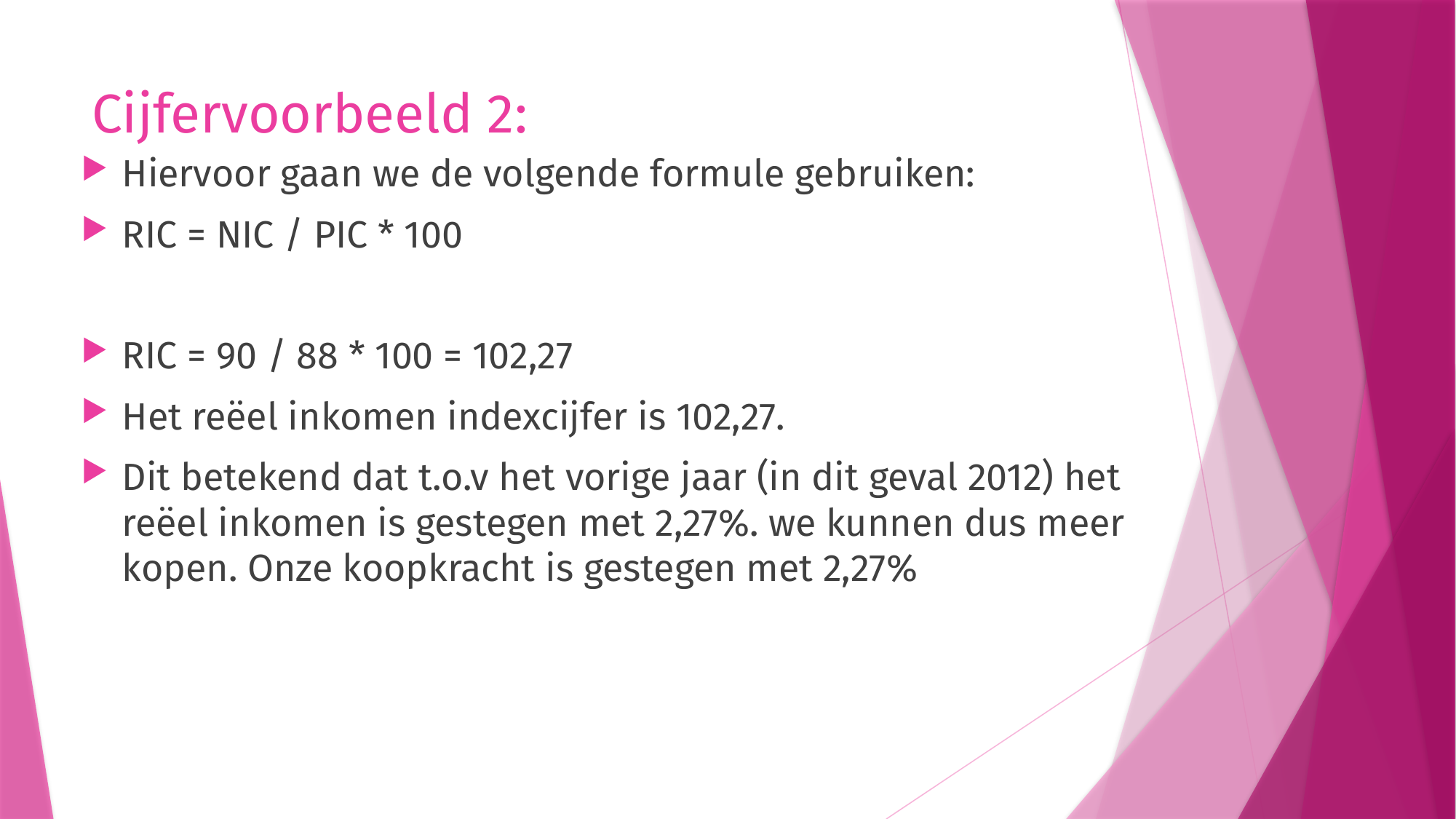

# Cijfervoorbeeld 2:
Hiervoor gaan we de volgende formule gebruiken:
RIC = NIC / PIC * 100

RIC = 90 / 88 * 100 = 102,27
Het reëel inkomen indexcijfer is 102,27.
Dit betekend dat t.o.v het vorige jaar (in dit geval 2012) het reëel inkomen is gestegen met 2,27%. we kunnen dus meer kopen. Onze koopkracht is gestegen met 2,27%